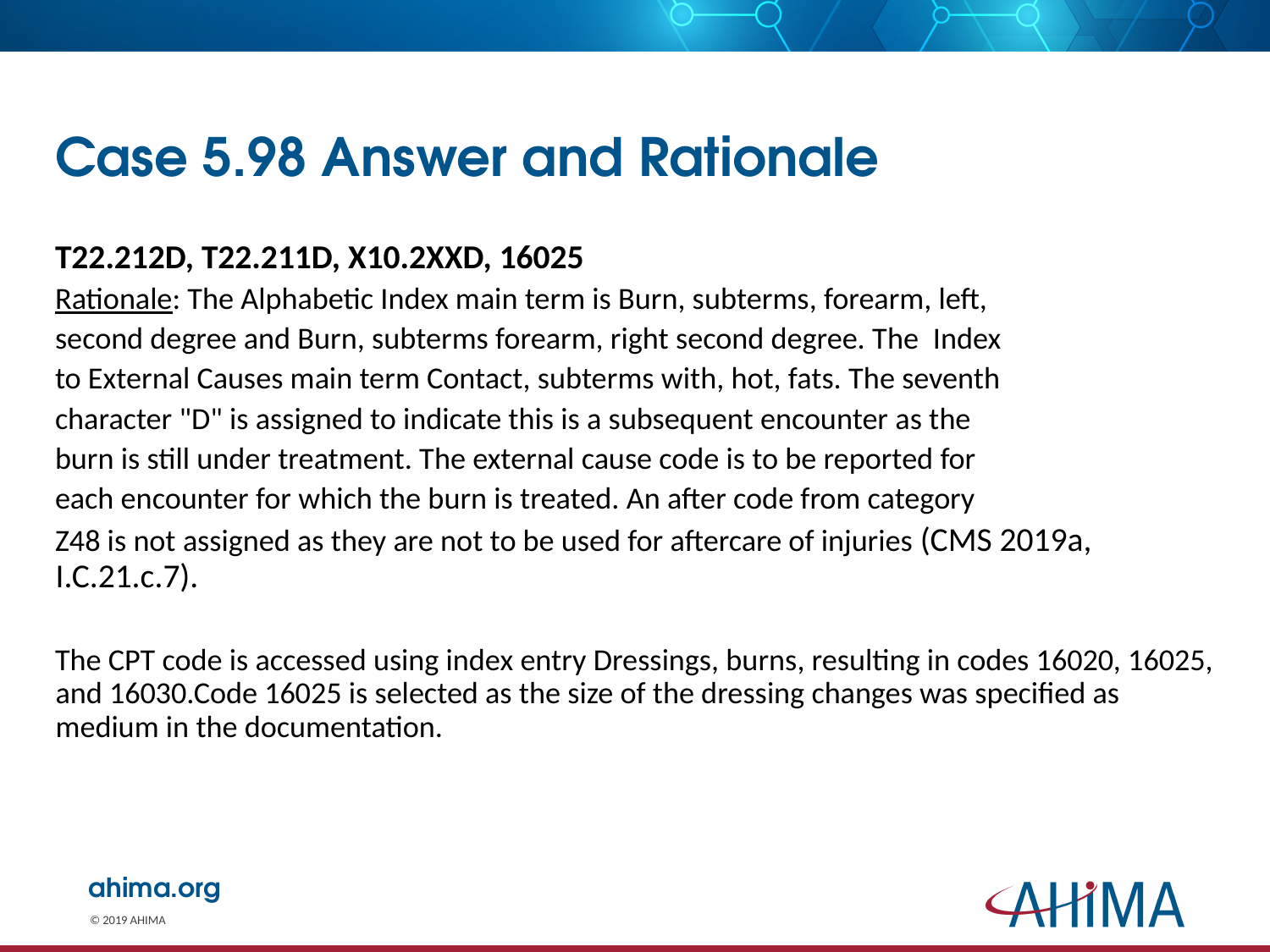

# Case 5.98 Answer and Rationale

T22.212D, T22.211D, X10.2XXD, 16025
Rationale: The Alphabetic Index main term is Burn, subterms, forearm, left,
second degree and Burn, subterms forearm, right second degree. The  Index
to External Causes main term Contact, subterms with, hot, fats. The seventh
character "D" is assigned to indicate this is a subsequent encounter as the
burn is still under treatment. The external cause code is to be reported for
each encounter for which the burn is treated. An after code from category
Z48 is not assigned as they are not to be used for aftercare of injuries (CMS 2019a, I.C.21.c.7).

The CPT code is accessed using index entry Dressings, burns, resulting in codes 16020, 16025, and 16030.Code 16025 is selected as the size of the dressing changes was specified as medium in the documentation.